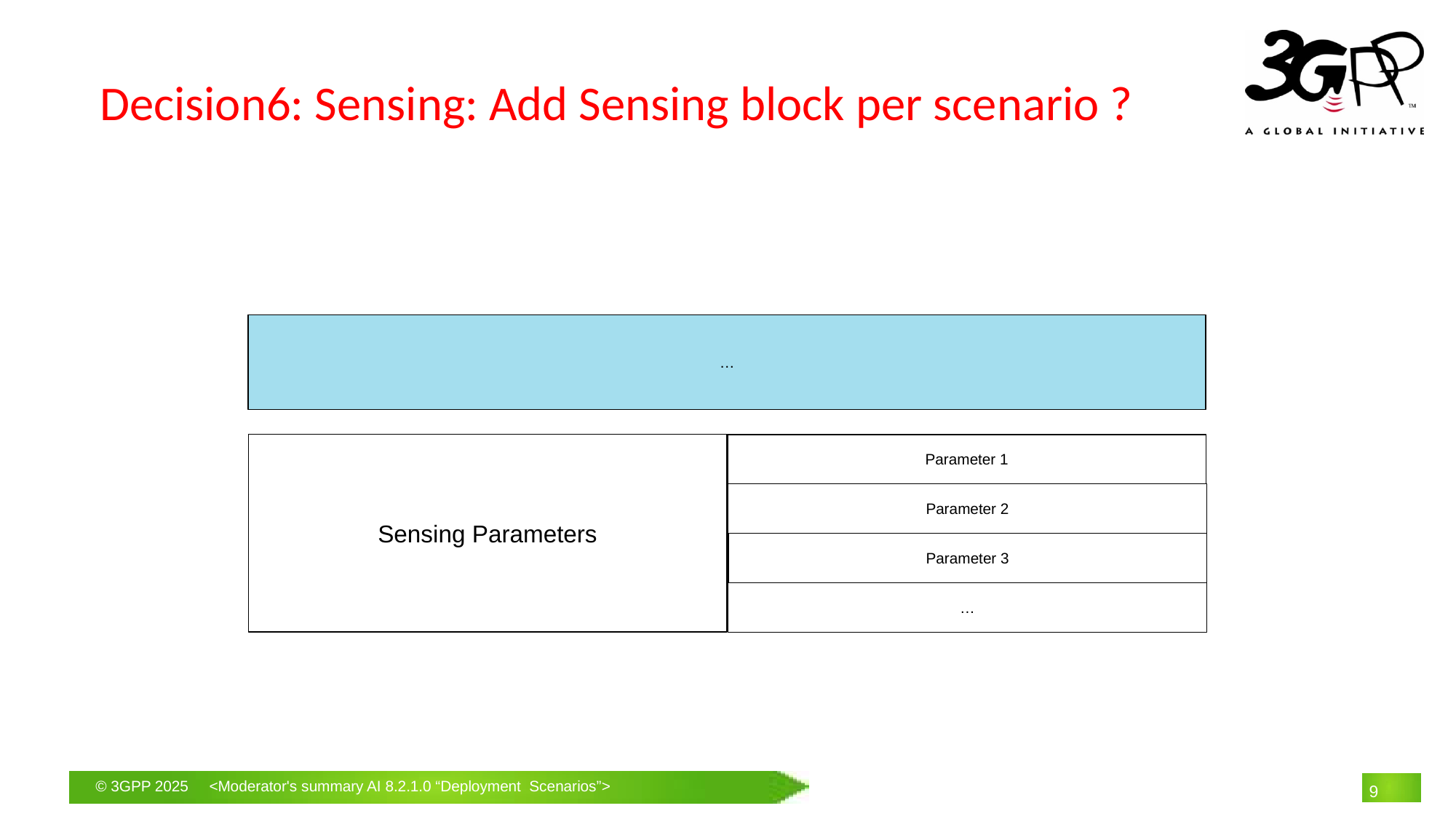

# Decision6: Sensing: Add Sensing block per scenario ?
…
Sensing Parameters
Parameter 1
Parameter 2
Parameter 3
…
9